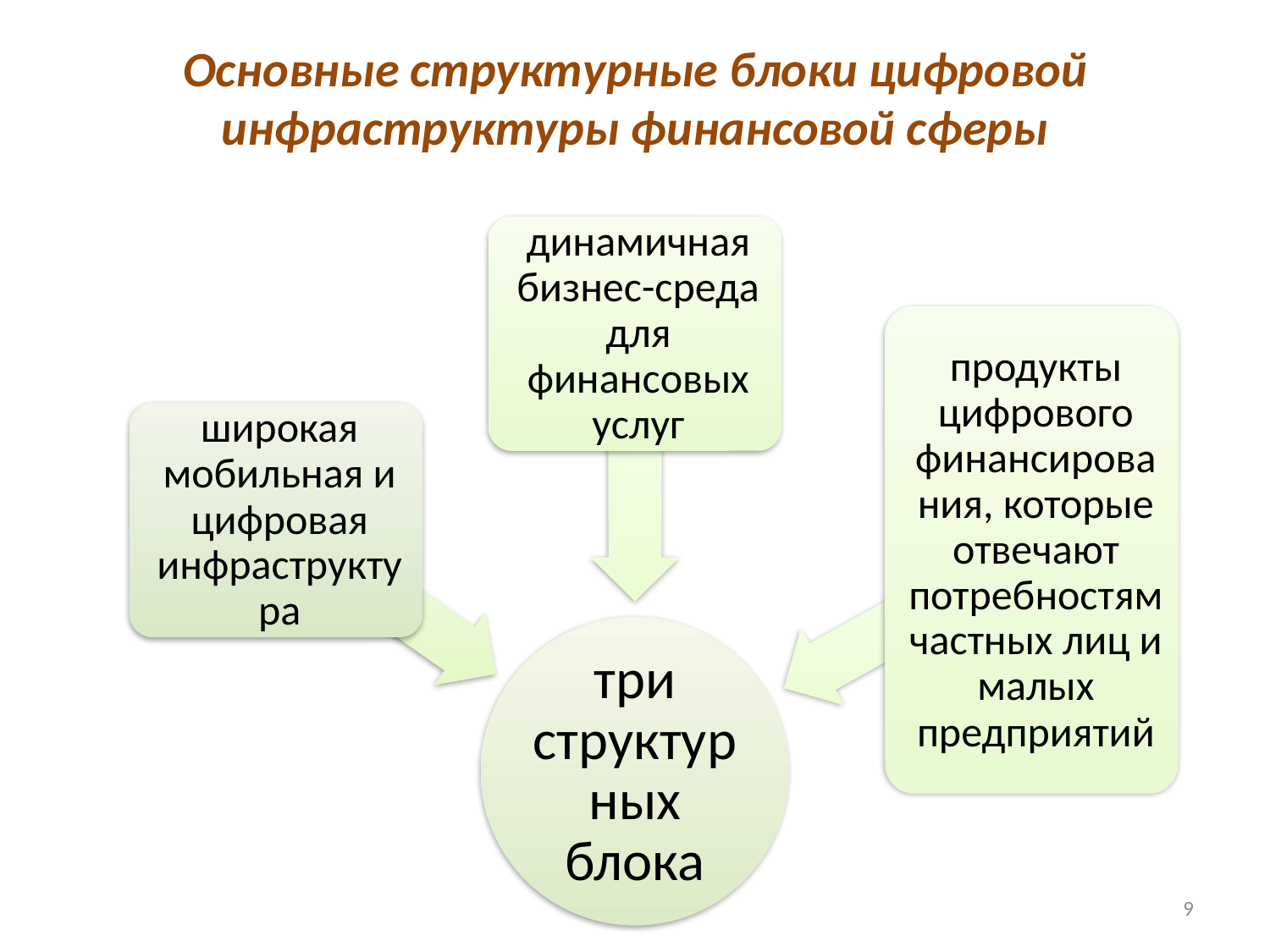

# Основные структурные блоки цифровой инфраструктуры финансовой сферы
три структурных блока
широкая мобильная и цифровая инфраструктура
динамичная бизнес-среда для финансовых услуг
продукты цифрового финансирования, которые отвечают потребностям частных лиц и малых предприятий
9